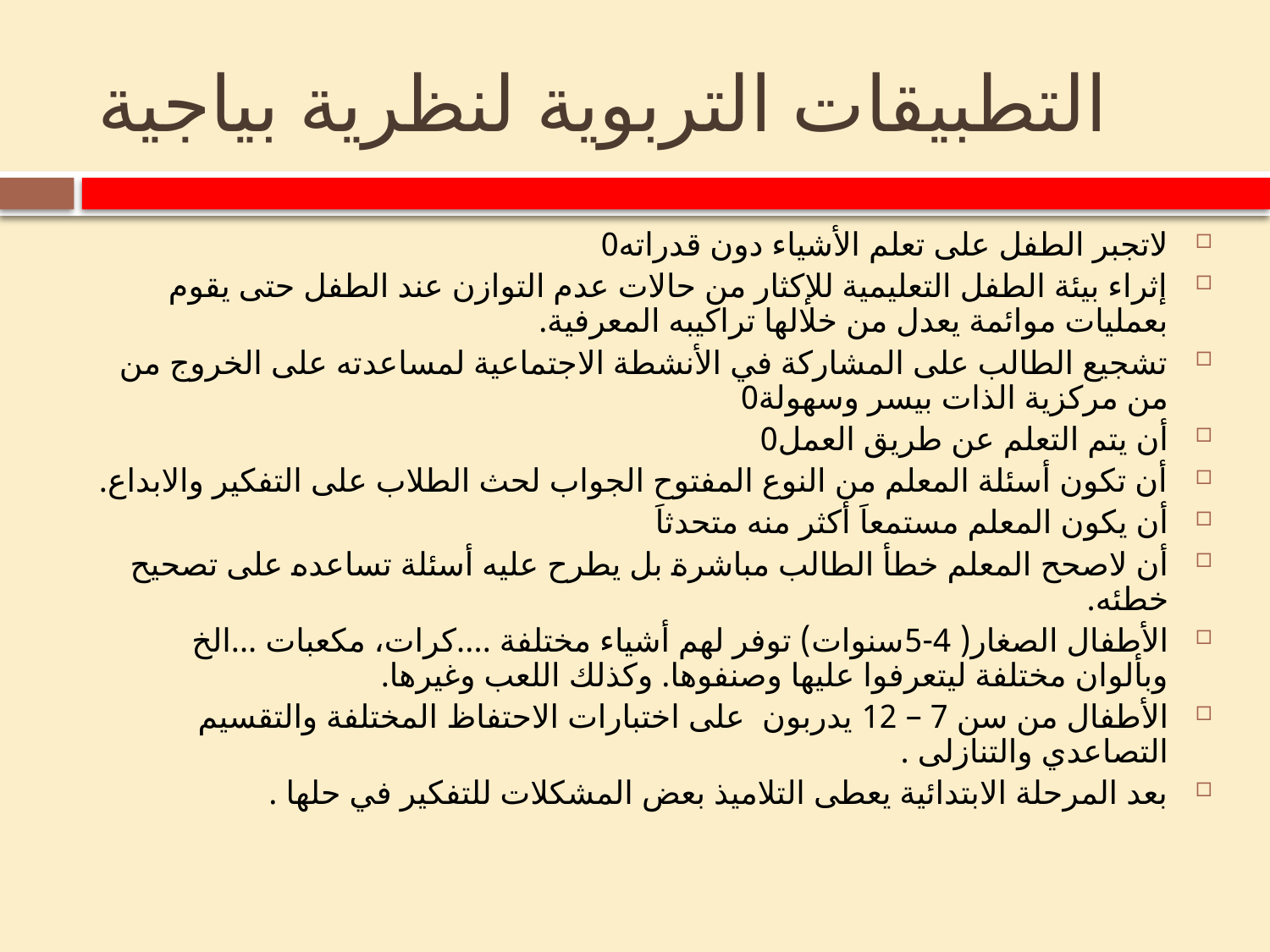

# التطبيقات التربوية لنظرية بياجية
لاتجبر الطفل على تعلم الأشياء دون قدراته0
إثراء بيئة الطفل التعليمية للإكثار من حالات عدم التوازن عند الطفل حتى يقوم بعمليات موائمة يعدل من خلالها تراكيبه المعرفية.
تشجيع الطالب على المشاركة في الأنشطة الاجتماعية لمساعدته على الخروج من من مركزية الذات بيسر وسهولة0
أن يتم التعلم عن طريق العمل0
أن تكون أسئلة المعلم من النوع المفتوح الجواب لحث الطلاب على التفكير والابداع.
أن يكون المعلم مستمعاَ أكثر منه متحدثاَ
أن لاصحح المعلم خطأ الطالب مباشرة بل يطرح عليه أسئلة تساعده على تصحيح خطئه.
الأطفال الصغار( 4-5سنوات) توفر لهم أشياء مختلفة ....كرات، مكعبات ...الخ  وبألوان مختلفة ليتعرفوا عليها وصنفوها. وكذلك اللعب وغيرها.
الأطفال من سن 7 – 12 يدربون  على اختبارات الاحتفاظ المختلفة والتقسيم التصاعدي والتنازلى .
بعد المرحلة الابتدائية يعطى التلاميذ بعض المشكلات للتفكير في حلها .